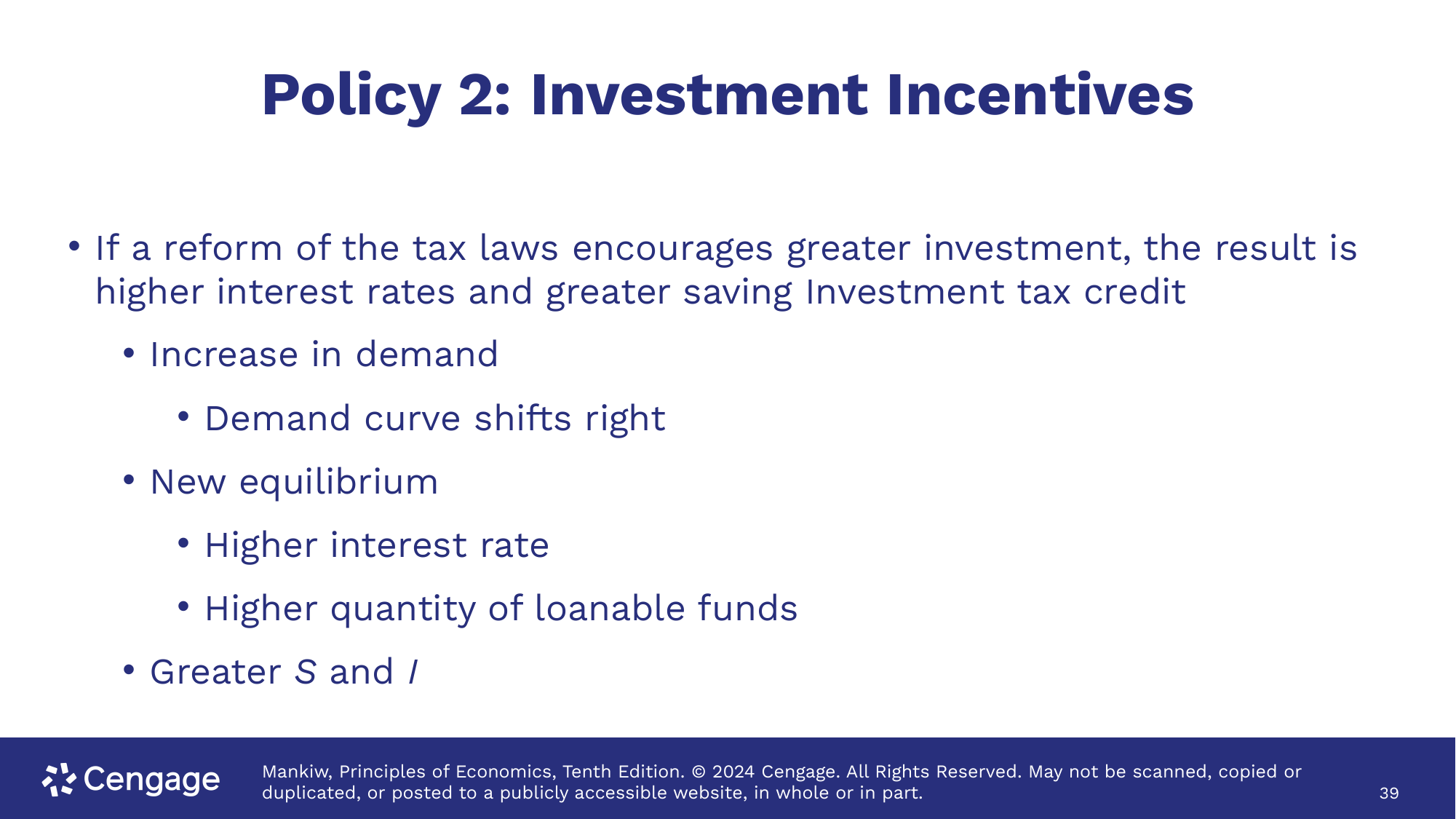

# Policy 2: Investment Incentives
If a reform of the tax laws encourages greater investment, the result is higher interest rates and greater saving Investment tax credit
Increase in demand
Demand curve shifts right
New equilibrium
Higher interest rate
Higher quantity of loanable funds
Greater S and I